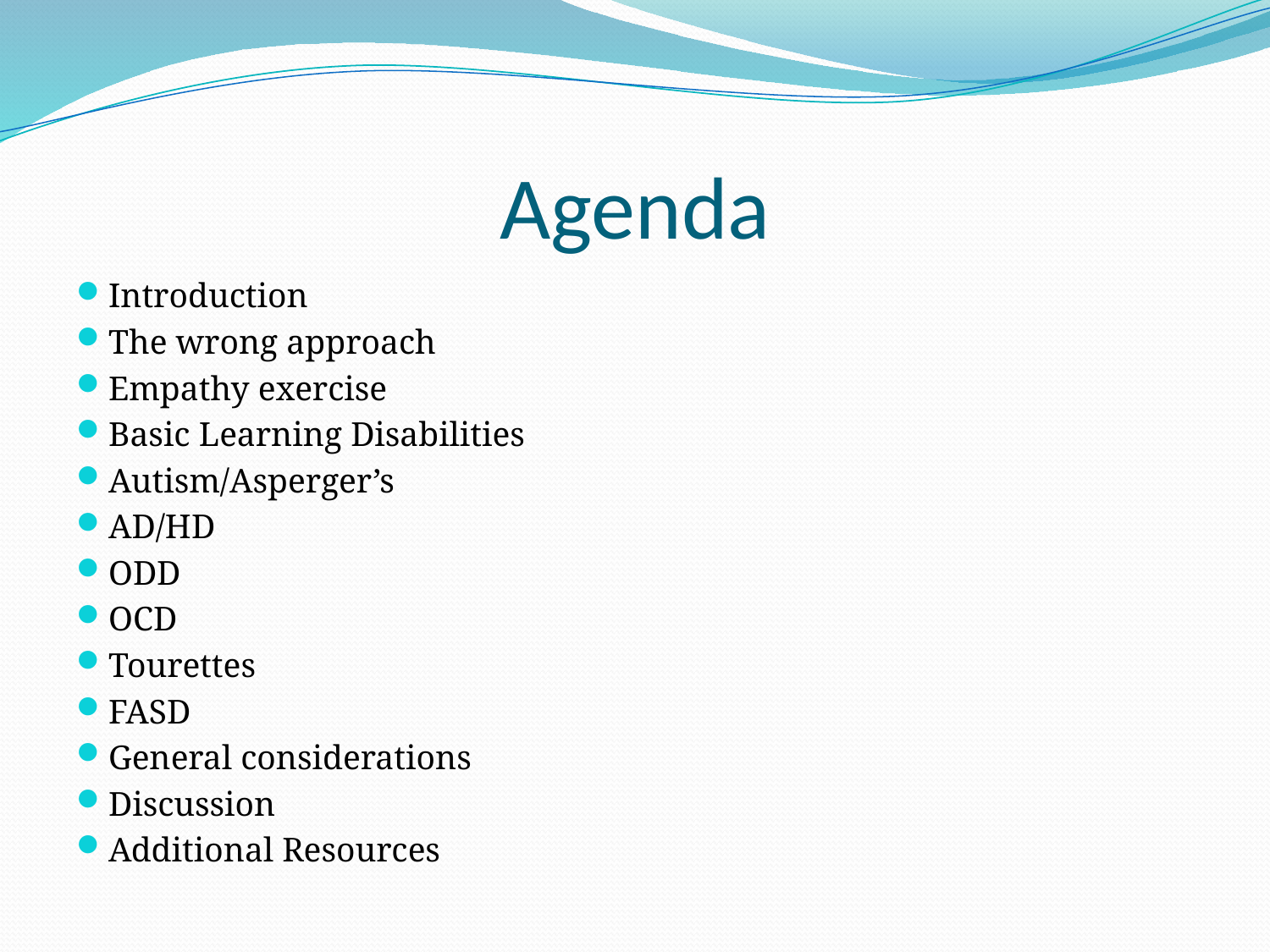

# Agenda
Introduction
The wrong approach
Empathy exercise
Basic Learning Disabilities
Autism/Asperger’s
AD/HD
ODD
OCD
Tourettes
FASD
General considerations
Discussion
Additional Resources